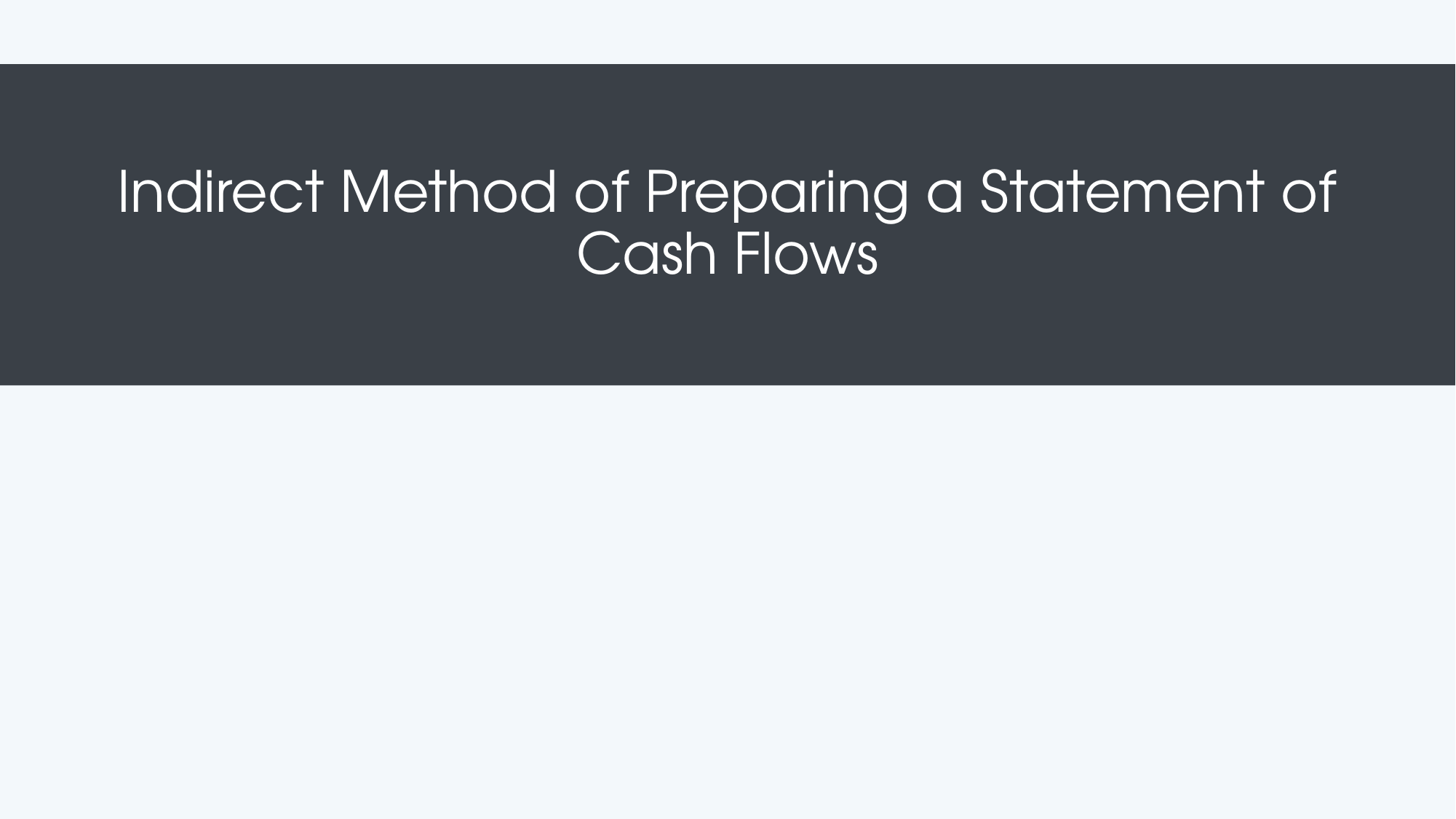

# Indirect Method of Preparing a Statement of Cash Flows